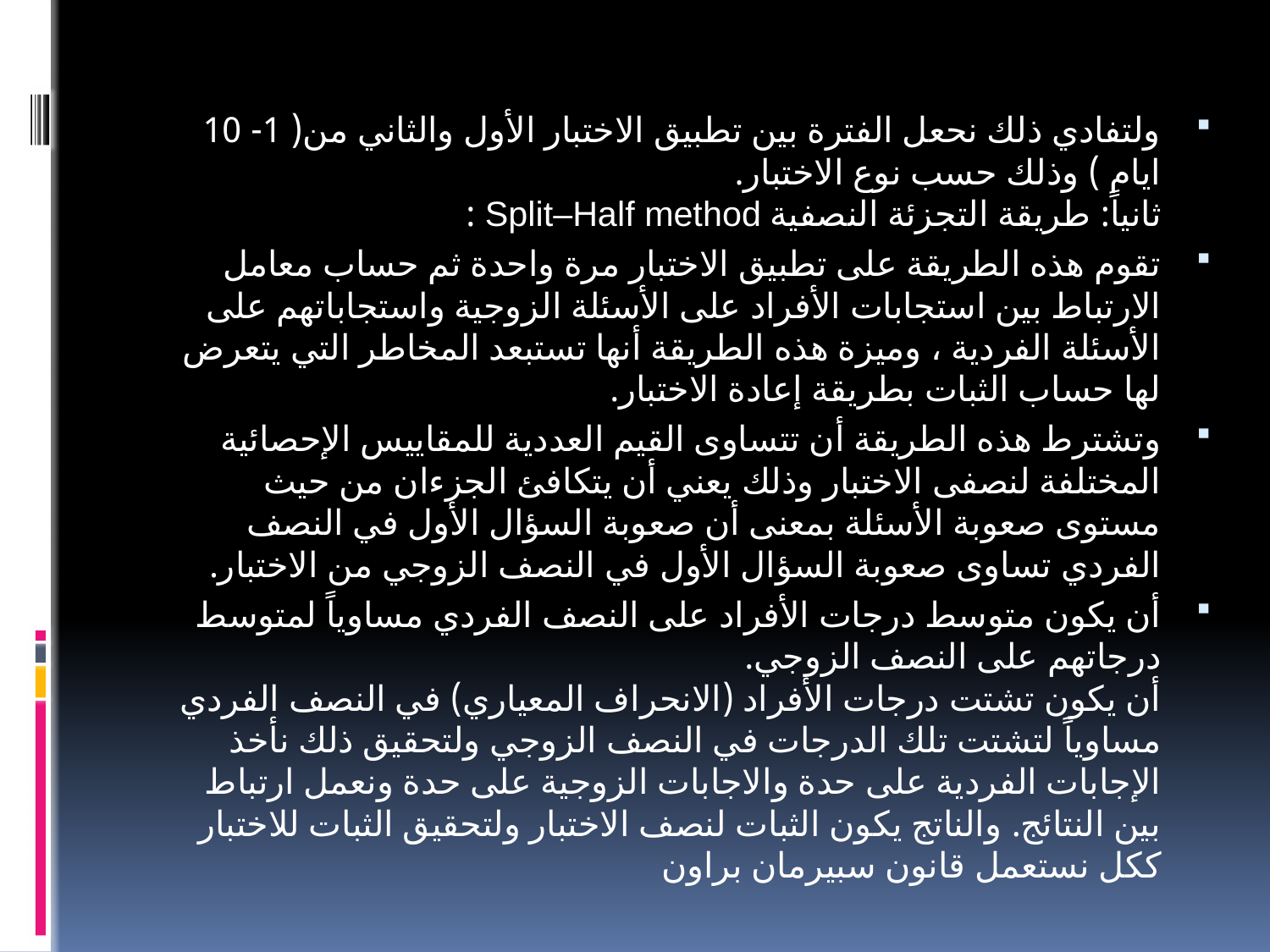

ولتفادي ذلك نحعل الفترة بين تطبيق الاختبار الأول والثاني من( 1- 10 ايام ) وذلك حسب نوع الاختبار.
ثانياً: طريقة التجزئة النصفية Split–Half method :
تقوم هذه الطريقة على تطبيق الاختبار مرة واحدة ثم حساب معامل الارتباط بين استجابات الأفراد على الأسئلة الزوجية واستجاباتهم على الأسئلة الفردية ، وميزة هذه الطريقة أنها تستبعد المخاطر التي يتعرض لها حساب الثبات بطريقة إعادة الاختبار.
وتشترط هذه الطريقة أن تتساوى القيم العددية للمقاييس الإحصائية المختلفة لنصفى الاختبار وذلك يعني أن يتكافئ الجزءان من حيث مستوى صعوبة الأسئلة بمعنى أن صعوبة السؤال الأول في النصف الفردي تساوى صعوبة السؤال الأول في النصف الزوجي من الاختبار.
أن يكون متوسط درجات الأفراد على النصف الفردي مساوياً لمتوسط درجاتهم على النصف الزوجي.
أن يكون تشتت درجات الأفراد (الانحراف المعياري) في النصف الفردي مساوياً لتشتت تلك الدرجات في النصف الزوجي ولتحقيق ذلك نأخذ الإجابات الفردية على حدة والاجابات الزوجية على حدة ونعمل ارتباط بين النتائج. والناتج يكون الثبات لنصف الاختبار ولتحقيق الثبات للاختبار ككل نستعمل قانون سبيرمان براون